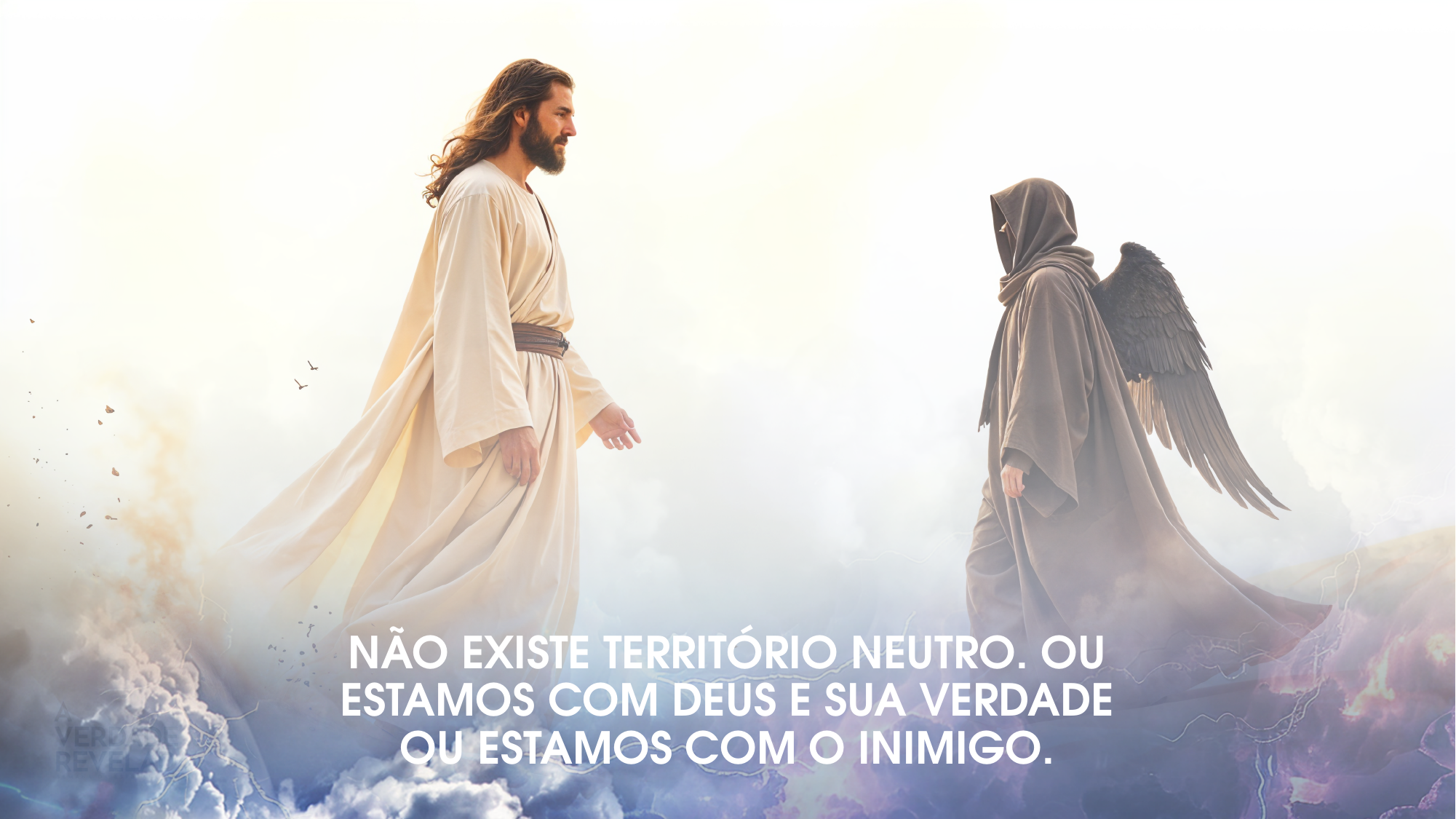

NÃO EXISTE TERRITÓRIO NEUTRO. OU ESTAMOS COM DEUS E SUA VERDADE OU ESTAMOS COM O INIMIGO.